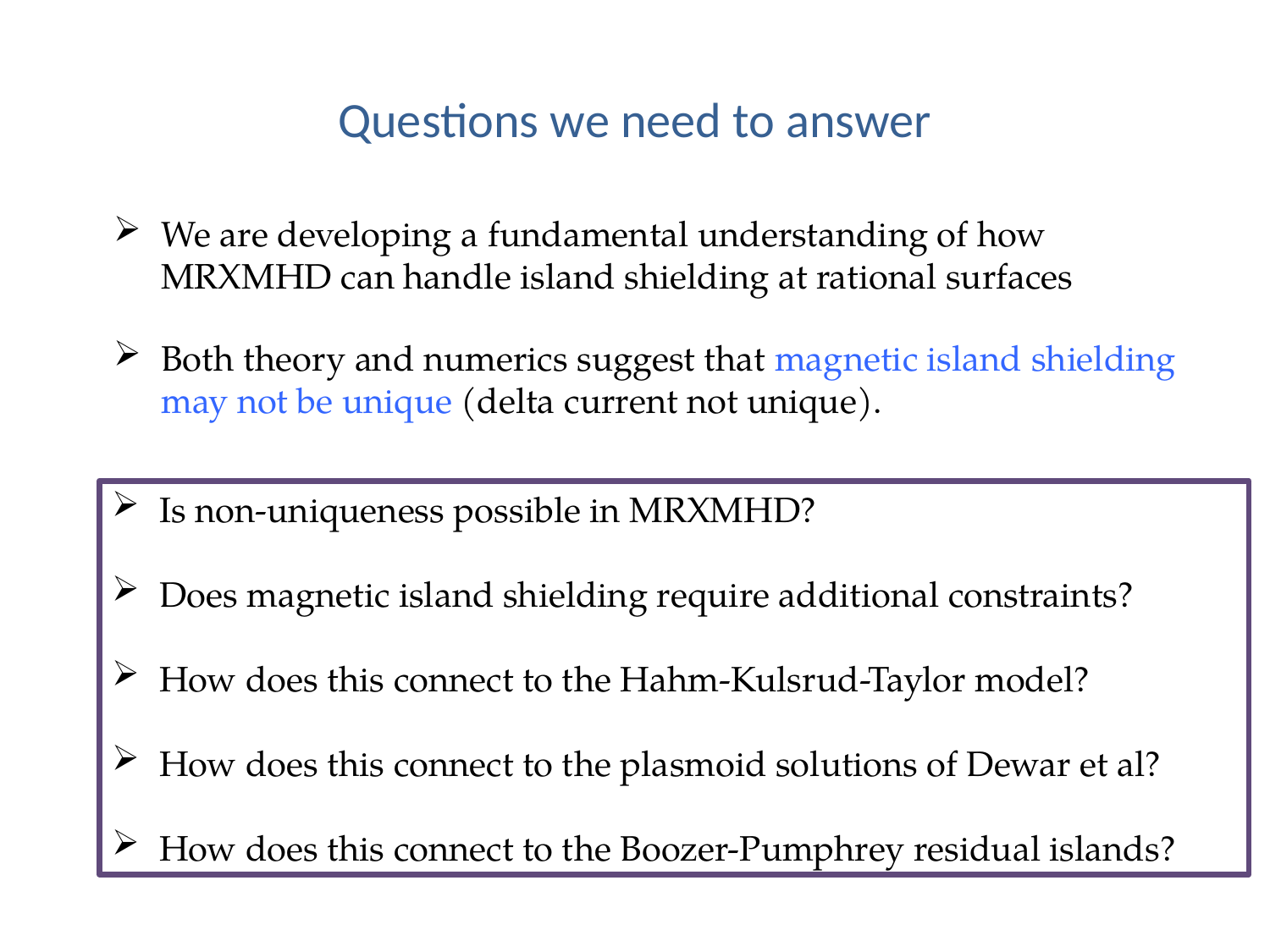

Questions we need to answer
We are developing a fundamental understanding of how MRXMHD can handle island shielding at rational surfaces
Both theory and numerics suggest that magnetic island shielding may not be unique (delta current not unique).
Is non-uniqueness possible in MRXMHD?

Does magnetic island shielding require additional constraints?

How does this connect to the Hahm-Kulsrud-Taylor model?

How does this connect to the plasmoid solutions of Dewar et al?

How does this connect to the Boozer-Pumphrey residual islands?